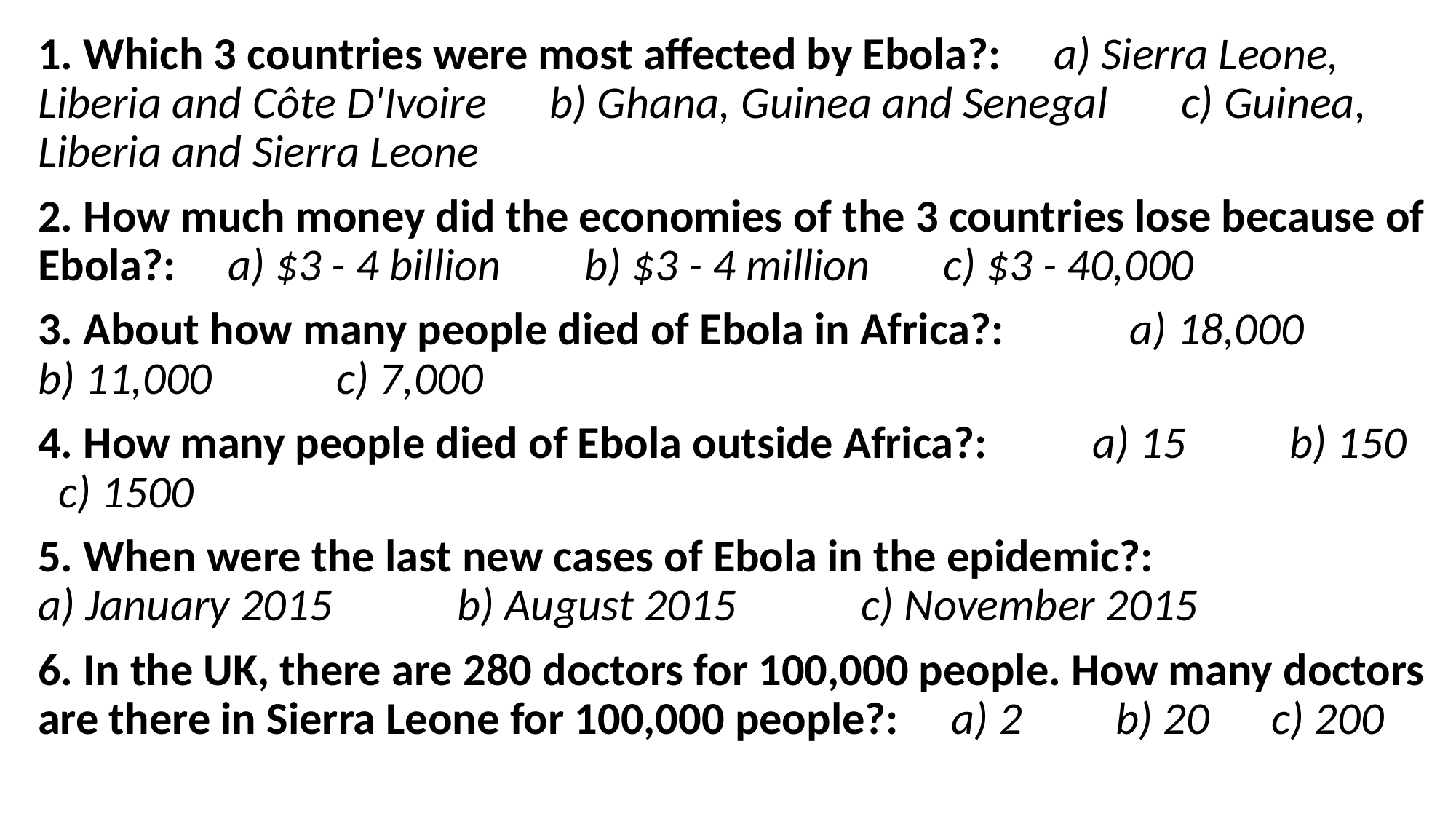

1. Which 3 countries were most affected by Ebola?:     a) Sierra Leone, Liberia and Côte D'Ivoire      b) Ghana, Guinea and Senegal       c) Guinea, Liberia and Sierra Leone
2. How much money did the economies of the 3 countries lose because of Ebola?:     a) $3 - 4 billion        b) $3 - 4 million       c) $3 - 40,000
3. About how many people died of Ebola in Africa?:            a) 18,000           b) 11,000            c) 7,000
4. How many people died of Ebola outside Africa?:          a) 15          b) 150      c) 1500
5. When were the last new cases of Ebola in the epidemic?:                         a) January 2015            b) August 2015            c) November 2015
6. In the UK, there are 280 doctors for 100,000 people. How many doctors are there in Sierra Leone for 100,000 people?:     a) 2         b) 20      c) 200